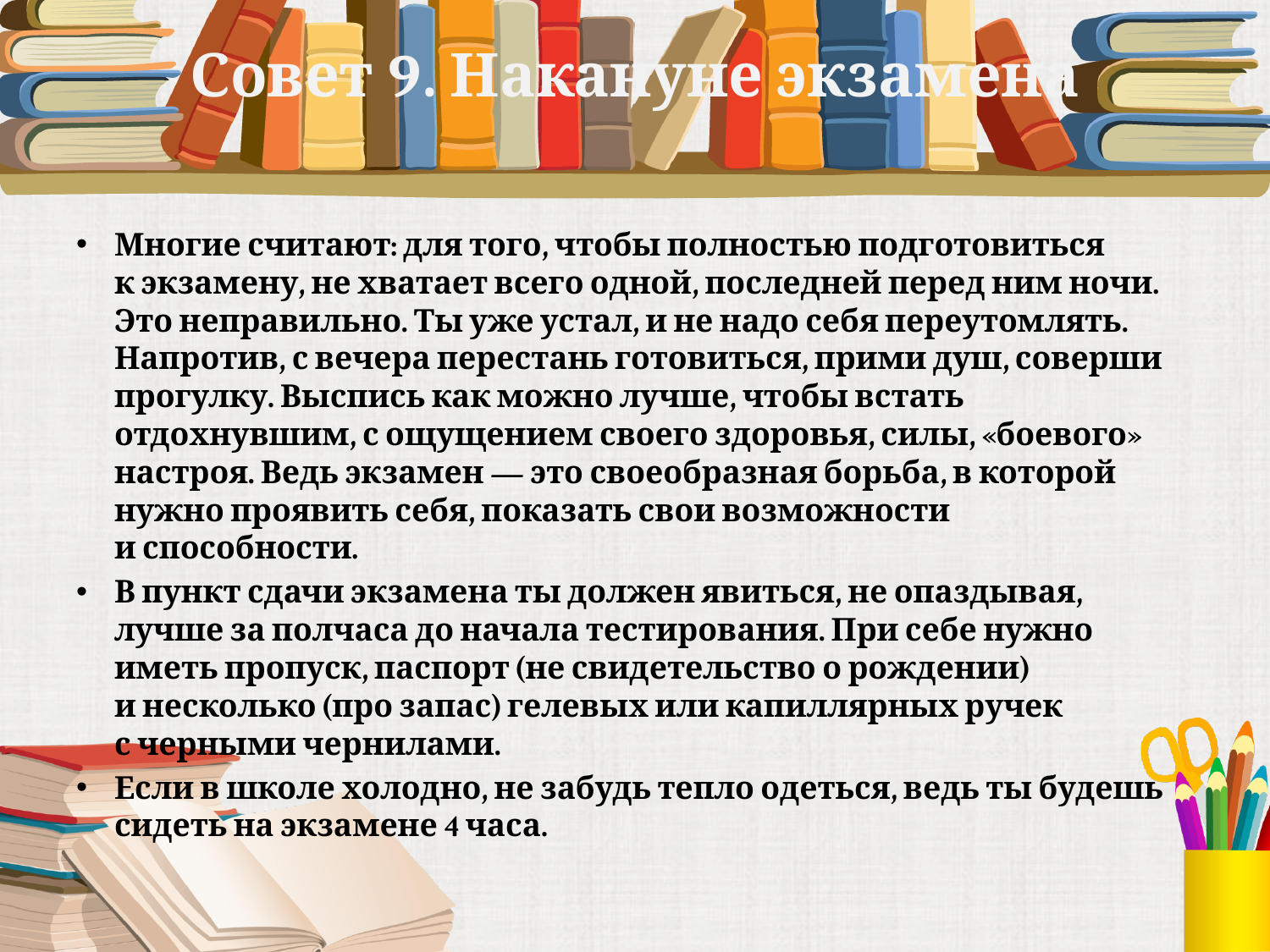

# Совет 9. Накануне экзамена
Многие считают: для того, чтобы полностью подготовиться к экзамену, не хватает всего одной, последней перед ним ночи. Это неправильно. Ты уже устал, и не надо себя переутомлять. Напротив, с вечера перестань готовиться, прими душ, соверши прогулку. Выспись как можно лучше, чтобы встать отдохнувшим, с ощущением своего здоровья, силы, «боевого» настроя. Ведь экзамен — это своеобразная борьба, в которой нужно проявить себя, показать свои возможности и способности.
В пункт сдачи экзамена ты должен явиться, не опаздывая, лучше за полчаса до начала тестирования. При себе нужно иметь пропуск, паспорт (не свидетельство о рождении) и несколько (про запас) гелевых или капиллярных ручек с черными чернилами.
Если в школе холодно, не забудь тепло одеться, ведь ты будешь сидеть на экзамене 4 часа.